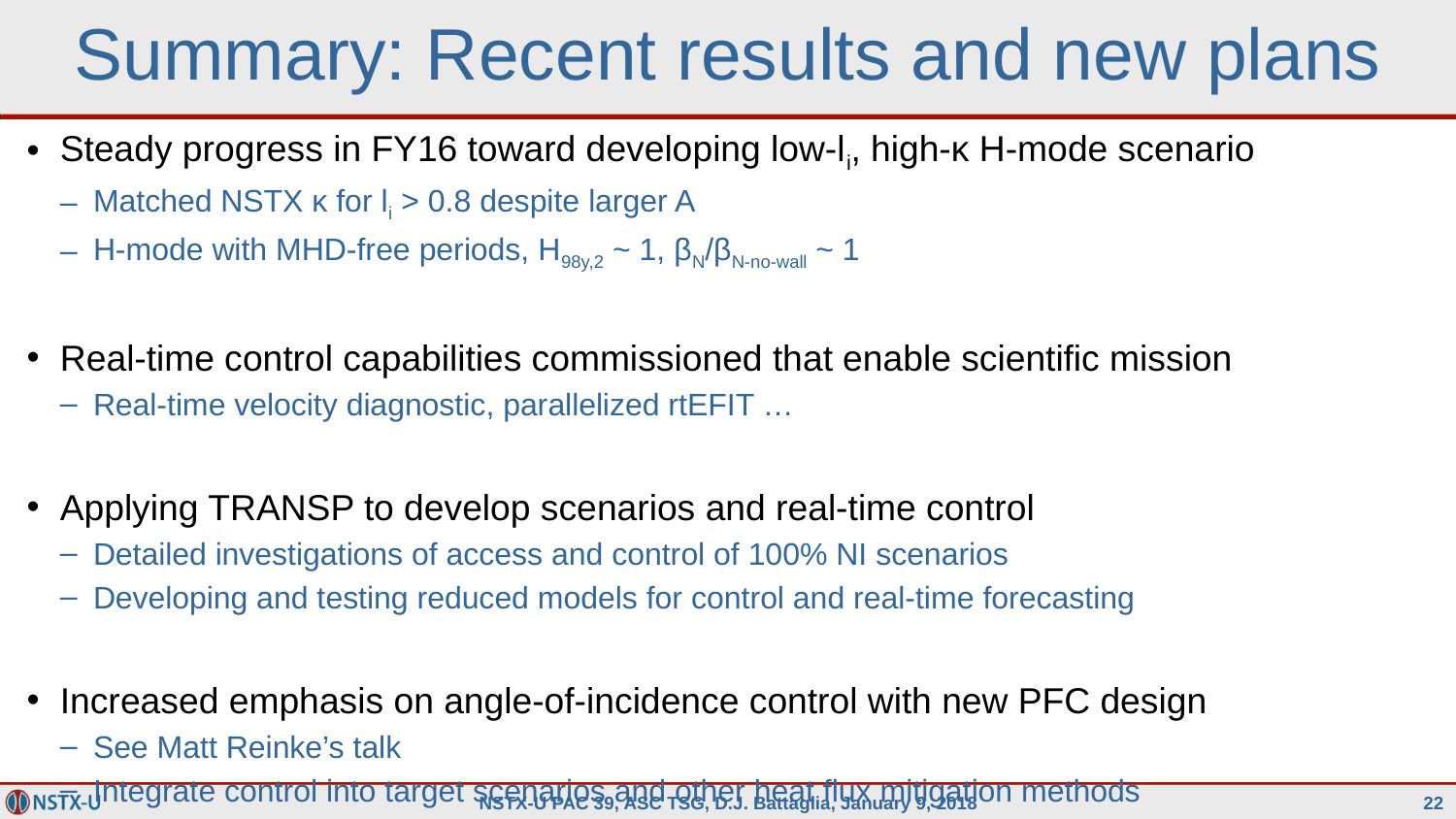

# Summary: Recent results and new plans
Steady progress in FY16 toward developing low-li, high-κ H-mode scenario
Matched NSTX κ for li > 0.8 despite larger A
H-mode with MHD-free periods, H98y,2 ~ 1, βN/βN-no-wall ~ 1

Real-time control capabilities commissioned that enable scientific mission
Real-time velocity diagnostic, parallelized rtEFIT …

Applying TRANSP to develop scenarios and real-time control
Detailed investigations of access and control of 100% NI scenarios
Developing and testing reduced models for control and real-time forecasting

Increased emphasis on angle-of-incidence control with new PFC design
See Matt Reinke’s talk
Integrate control into target scenarios and other heat flux mitigation methods